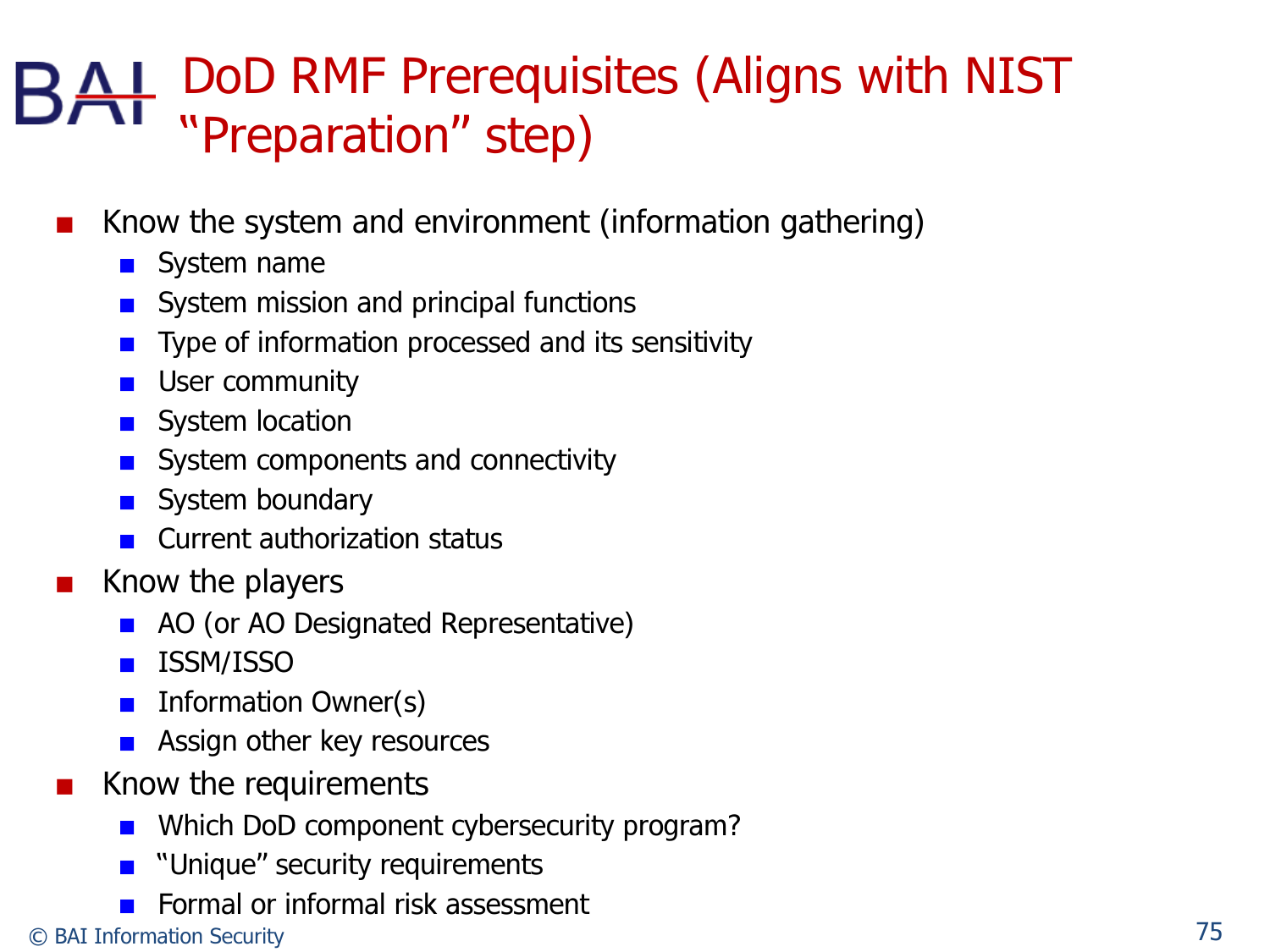

# DoD RMF Prerequisites (Aligns with NIST “Preparation” step)
Know the system and environment (information gathering)
System name
System mission and principal functions
Type of information processed and its sensitivity
User community
System location
System components and connectivity
System boundary
Current authorization status
Know the players
AO (or AO Designated Representative)
ISSM/ISSO
Information Owner(s)
Assign other key resources
Know the requirements
Which DoD component cybersecurity program?
“Unique” security requirements
Formal or informal risk assessment